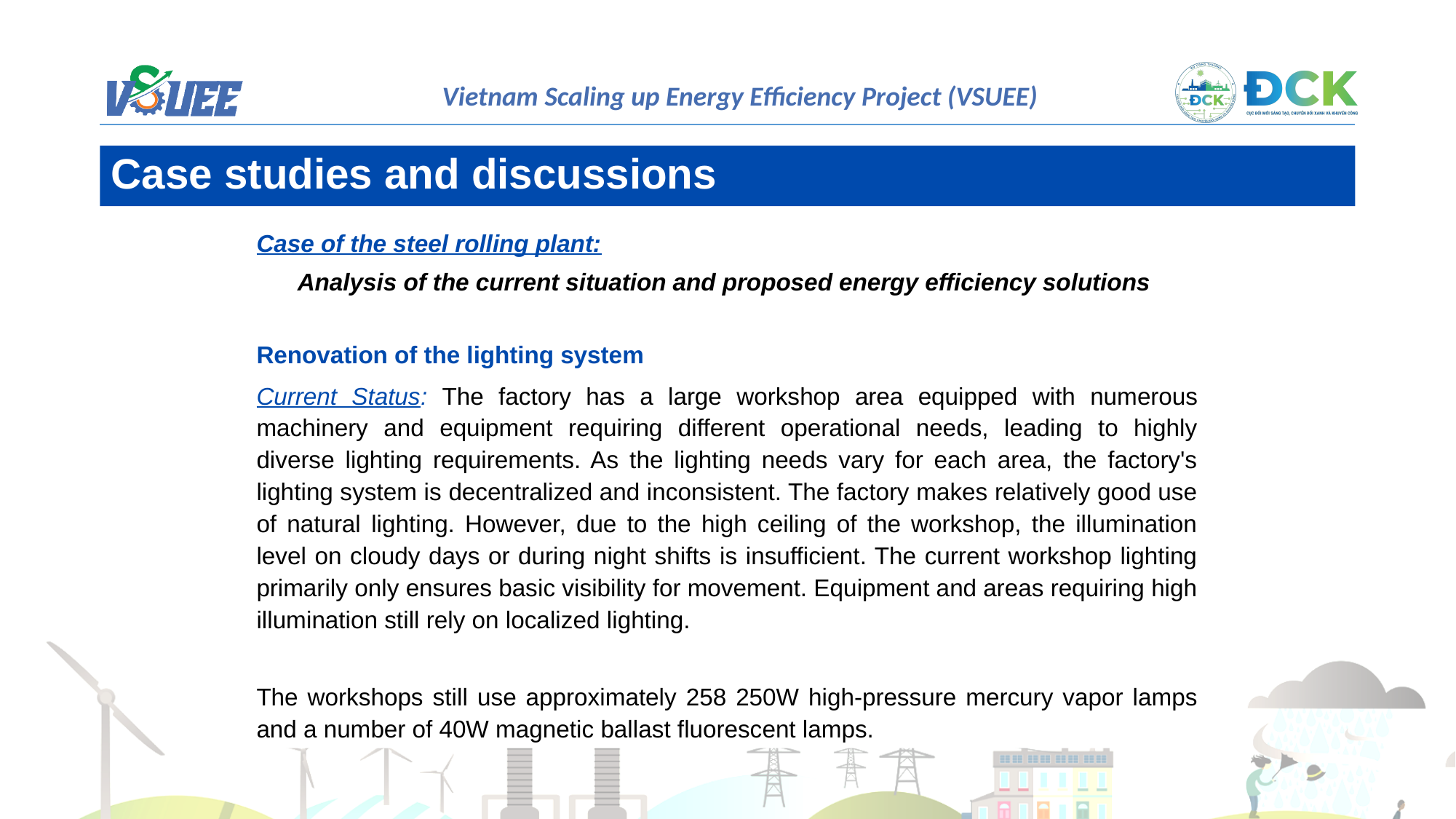

Case studies and discussions
Case of the steel rolling plant:
Analysis of the current situation and proposed energy efficiency solutions
Renovation of the lighting system
Current Status: The factory has a large workshop area equipped with numerous machinery and equipment requiring different operational needs, leading to highly diverse lighting requirements. As the lighting needs vary for each area, the factory's lighting system is decentralized and inconsistent. The factory makes relatively good use of natural lighting. However, due to the high ceiling of the workshop, the illumination level on cloudy days or during night shifts is insufficient. The current workshop lighting primarily only ensures basic visibility for movement. Equipment and areas requiring high illumination still rely on localized lighting.

The workshops still use approximately 258 250W high-pressure mercury vapor lamps and a number of 40W magnetic ballast fluorescent lamps.